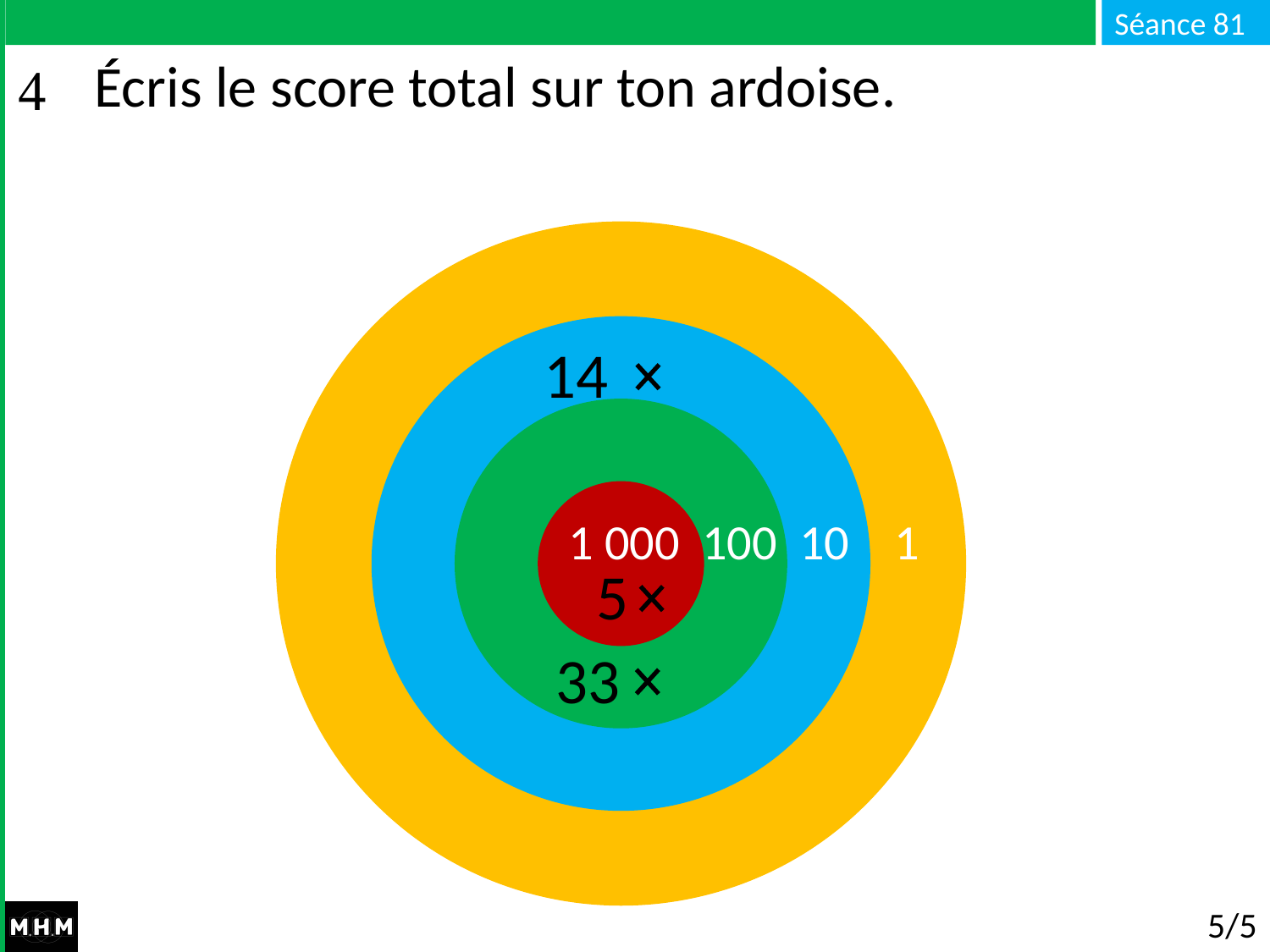

# Écris le score total sur ton ardoise.

14

1 000  100  10    1
1 000  100  10    1
1 000  100  10    1
5

33

5/5